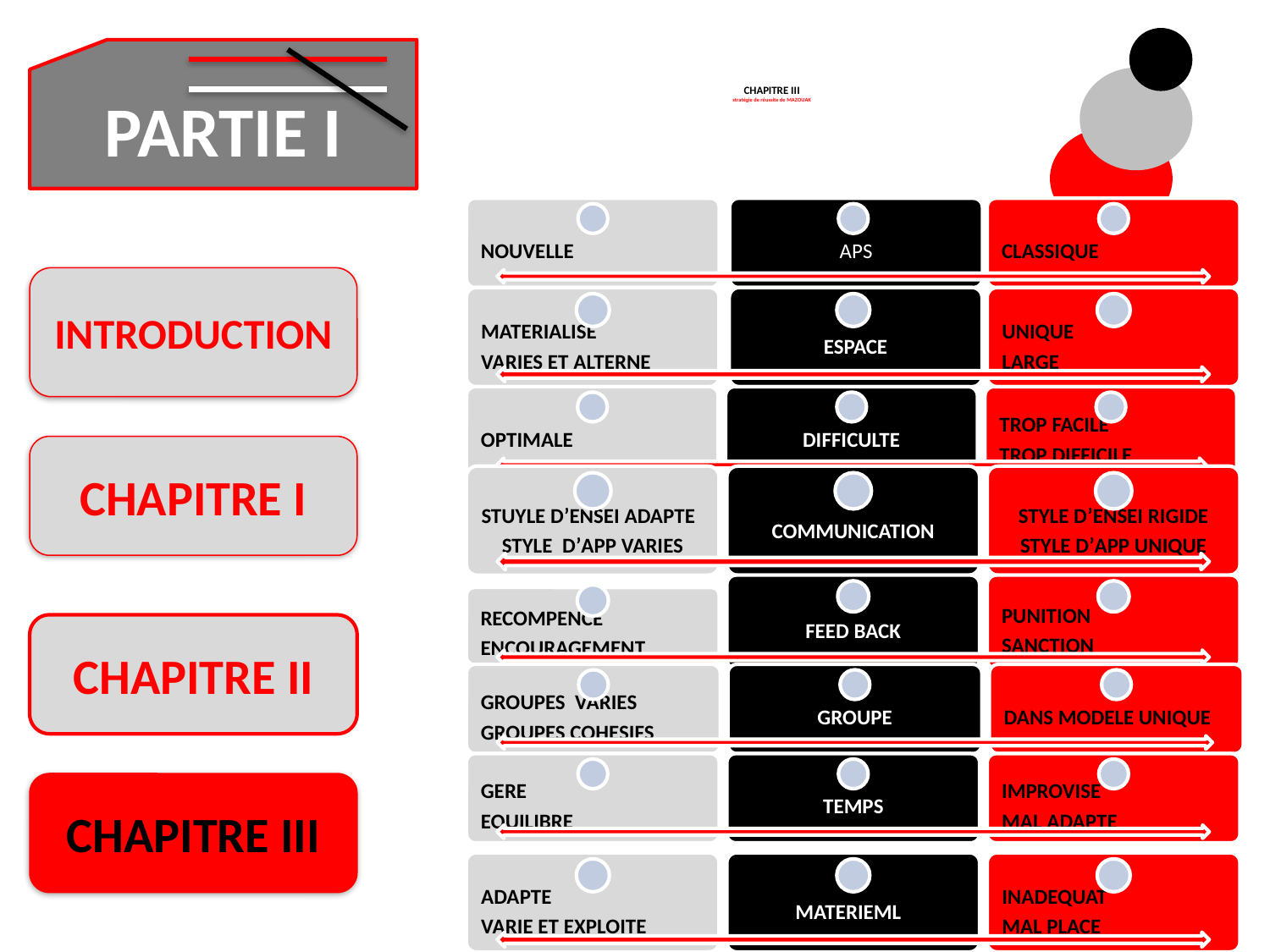

# CHAPITRE III stratégie de réussite de MAZOUAK
PARTIE I

NOUVELLE
APS
CLASSIQUE

INTRODUCTION
MATERIALISE
VARIES ET ALTERNE
ESPACE
UNIQUE
LARGE
OPTIMALE
DIFFICULTE
TROP FACILE
TROP DIFFICILE
CHAPITRE I
STUYLE D’ENSEI ADAPTE
STYLE  D’APP VARIES
COMMUNICATION
STYLE D’ENSEI RIGIDE
STYLE D’APP UNIQUE
RECOMPENCE
ENCOURAGEMENT
FEED BACK
PUNITION
SANCTION
CHAPITRE II
GROUPES  VARIES
GROUPES COHESIFS
GROUPE
DANS MODELE UNIQUE
GERE
EQUILIBRE
TEMPS
IMPROVISE
MAL ADAPTE
CHAPITRE III
ADAPTE
VARIE ET EXPLOITE
MATERIEMLS
INADEQUAT
MAL PLACE